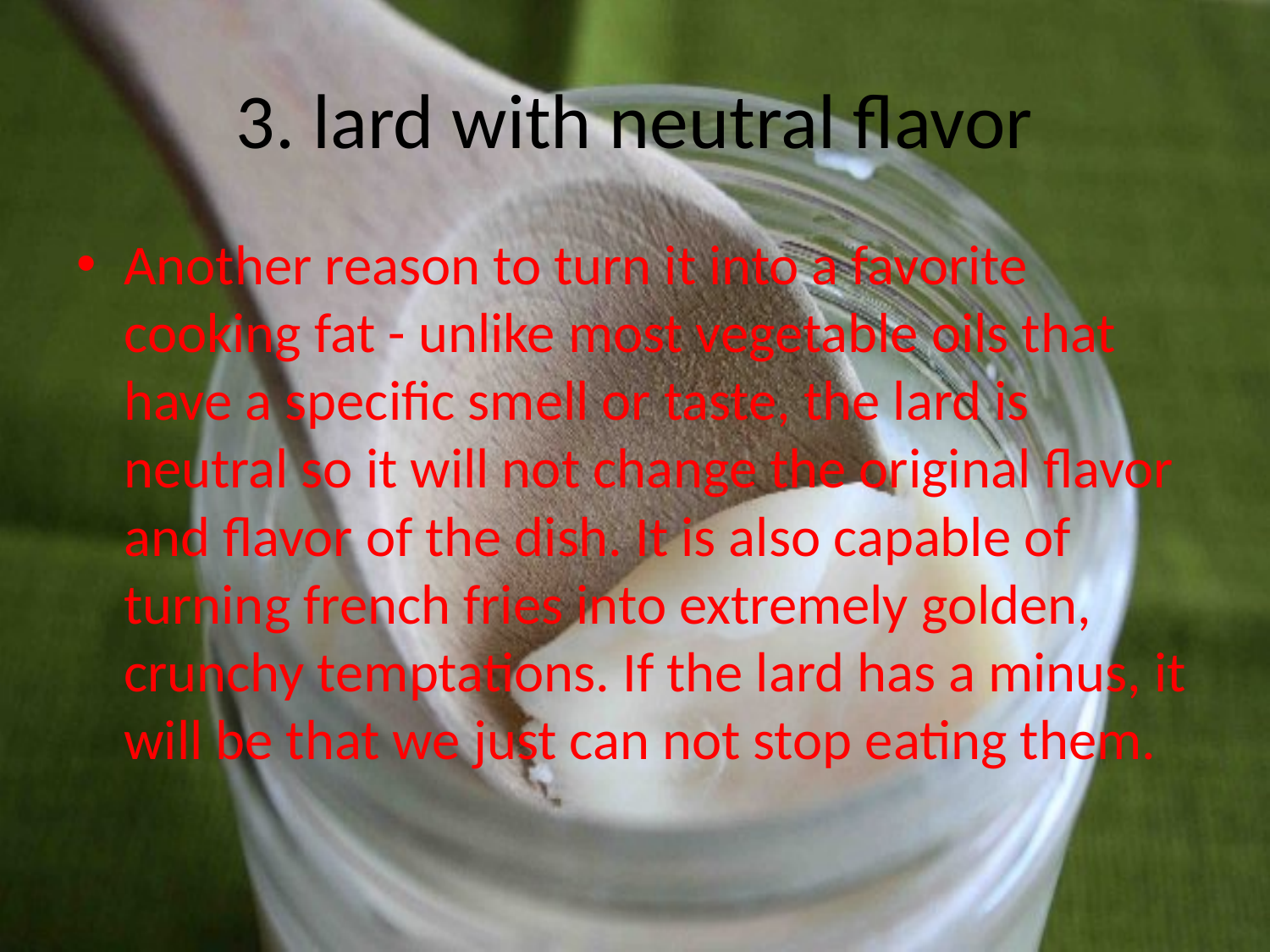

# 3. lard with neutral flavor
Another reason to turn it into a favorite cooking fat - unlike most vegetable oils that have a specific smell or taste, the lard is neutral so it will not change the original flavor and flavor of the dish. It is also capable of turning french fries into extremely golden, crunchy temptations. If the lard has a minus, it will be that we just can not stop eating them.